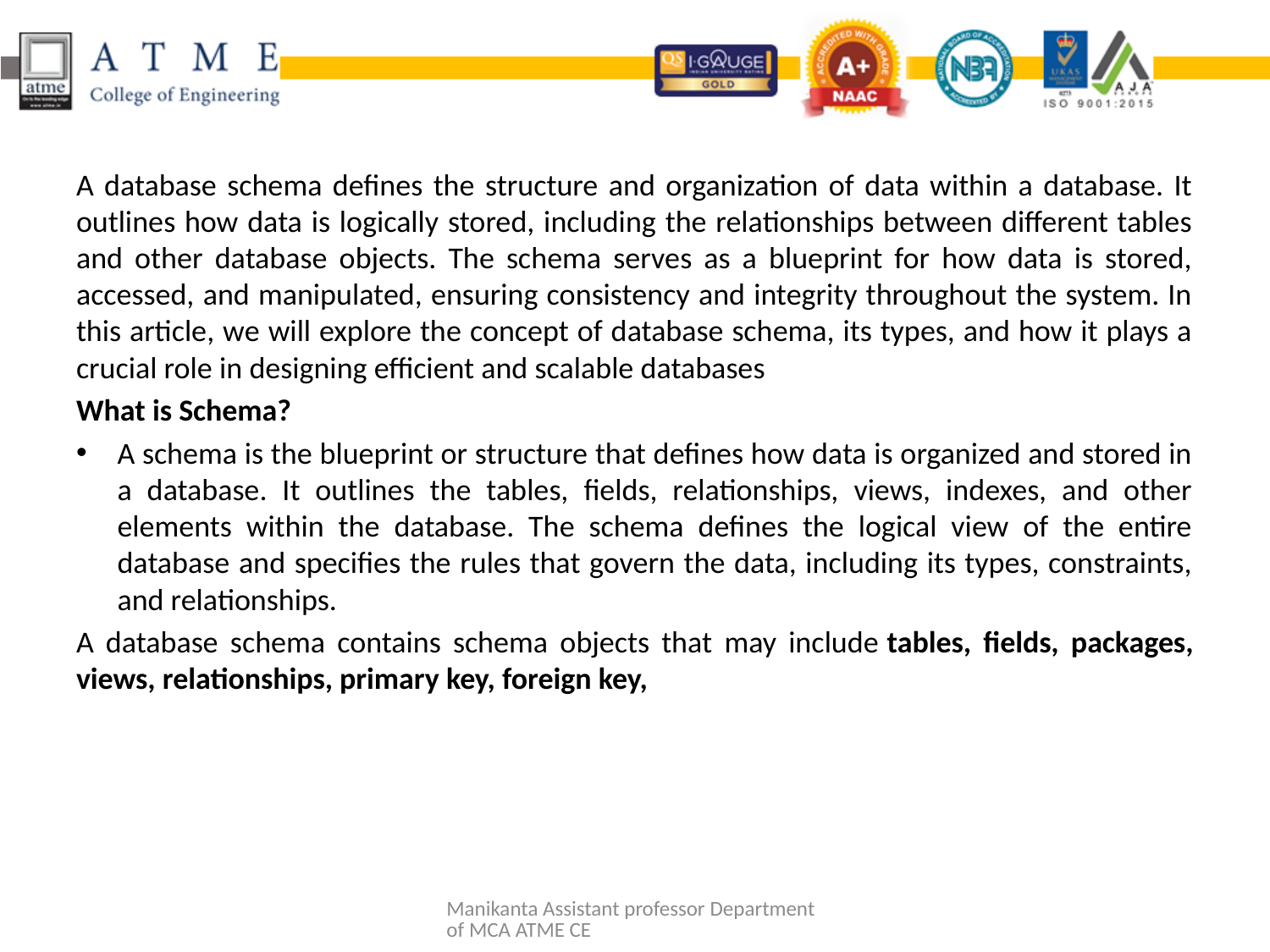

A database schema defines the structure and organization of data within a database. It outlines how data is logically stored, including the relationships between different tables and other database objects. The schema serves as a blueprint for how data is stored, accessed, and manipulated, ensuring consistency and integrity throughout the system. In this article, we will explore the concept of database schema, its types, and how it plays a crucial role in designing efficient and scalable databases
What is Schema?
A schema is the blueprint or structure that defines how data is organized and stored in a database. It outlines the tables, fields, relationships, views, indexes, and other elements within the database. The schema defines the logical view of the entire database and specifies the rules that govern the data, including its types, constraints, and relationships.
A database schema contains schema objects that may include tables, fields, packages, views, relationships, primary key, foreign key,

Manikanta Assistant professor Department of MCA ATME CE